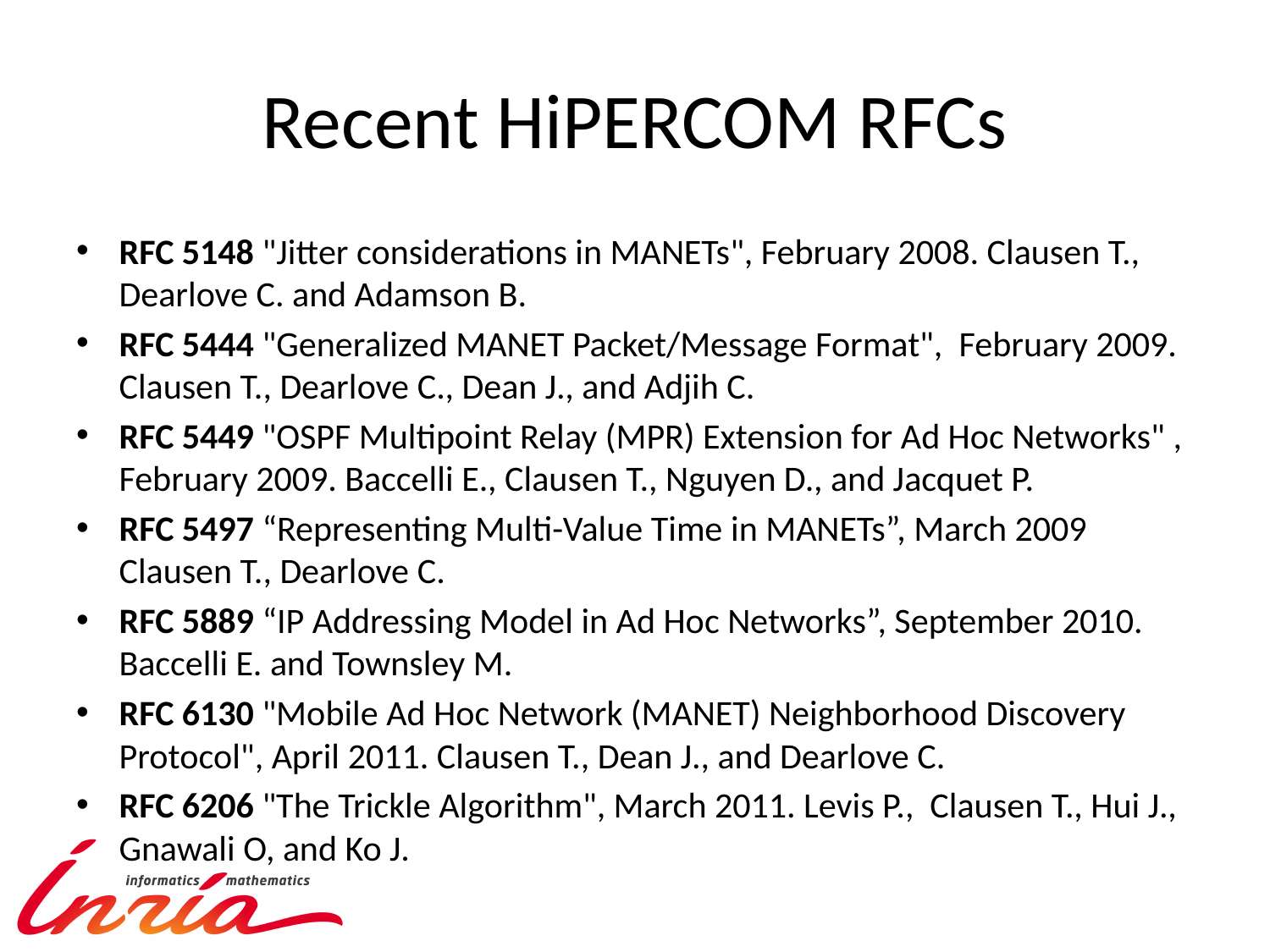

# Recent HiPERCOM RFCs
RFC 5148 "Jitter considerations in MANETs", February 2008. Clausen T., Dearlove C. and Adamson B.
RFC 5444 "Generalized MANET Packet/Message Format",  February 2009. Clausen T., Dearlove C., Dean J., and Adjih C.
RFC 5449 "OSPF Multipoint Relay (MPR) Extension for Ad Hoc Networks" , February 2009. Baccelli E., Clausen T., Nguyen D., and Jacquet P.
RFC 5497 “Representing Multi-Value Time in MANETs”, March 2009 Clausen T., Dearlove C.
RFC 5889 “IP Addressing Model in Ad Hoc Networks”, September 2010. Baccelli E. and Townsley M.
RFC 6130 "Mobile Ad Hoc Network (MANET) Neighborhood Discovery Protocol", April 2011. Clausen T., Dean J., and Dearlove C.
RFC 6206 "The Trickle Algorithm", March 2011. Levis P.,  Clausen T., Hui J., Gnawali O, and Ko J.